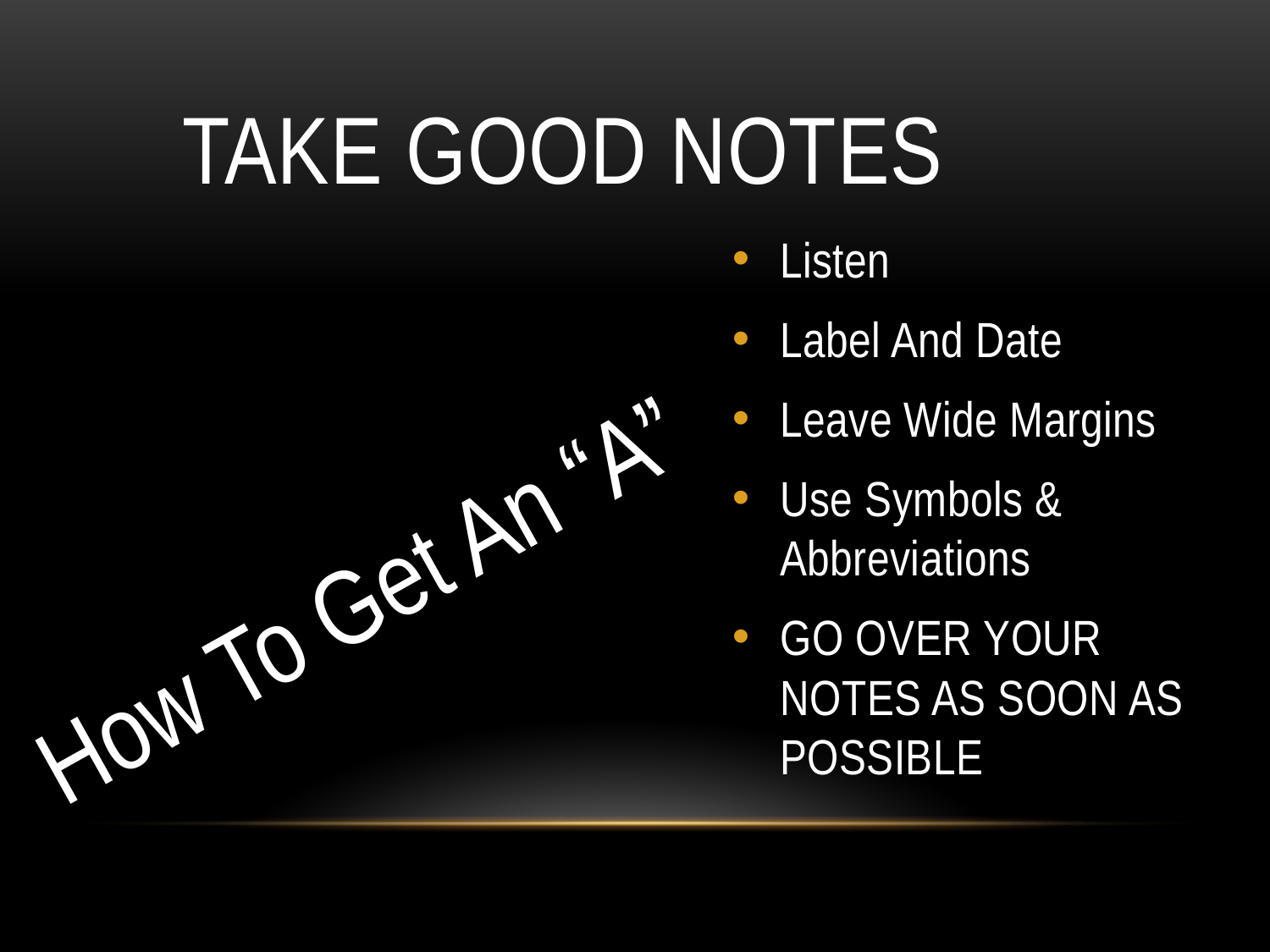

# Take Good Notes
Listen
Label And Date
Leave Wide Margins
Use Symbols & Abbreviations
GO OVER YOUR NOTES AS SOON AS POSSIBLE

How To Get An “A”